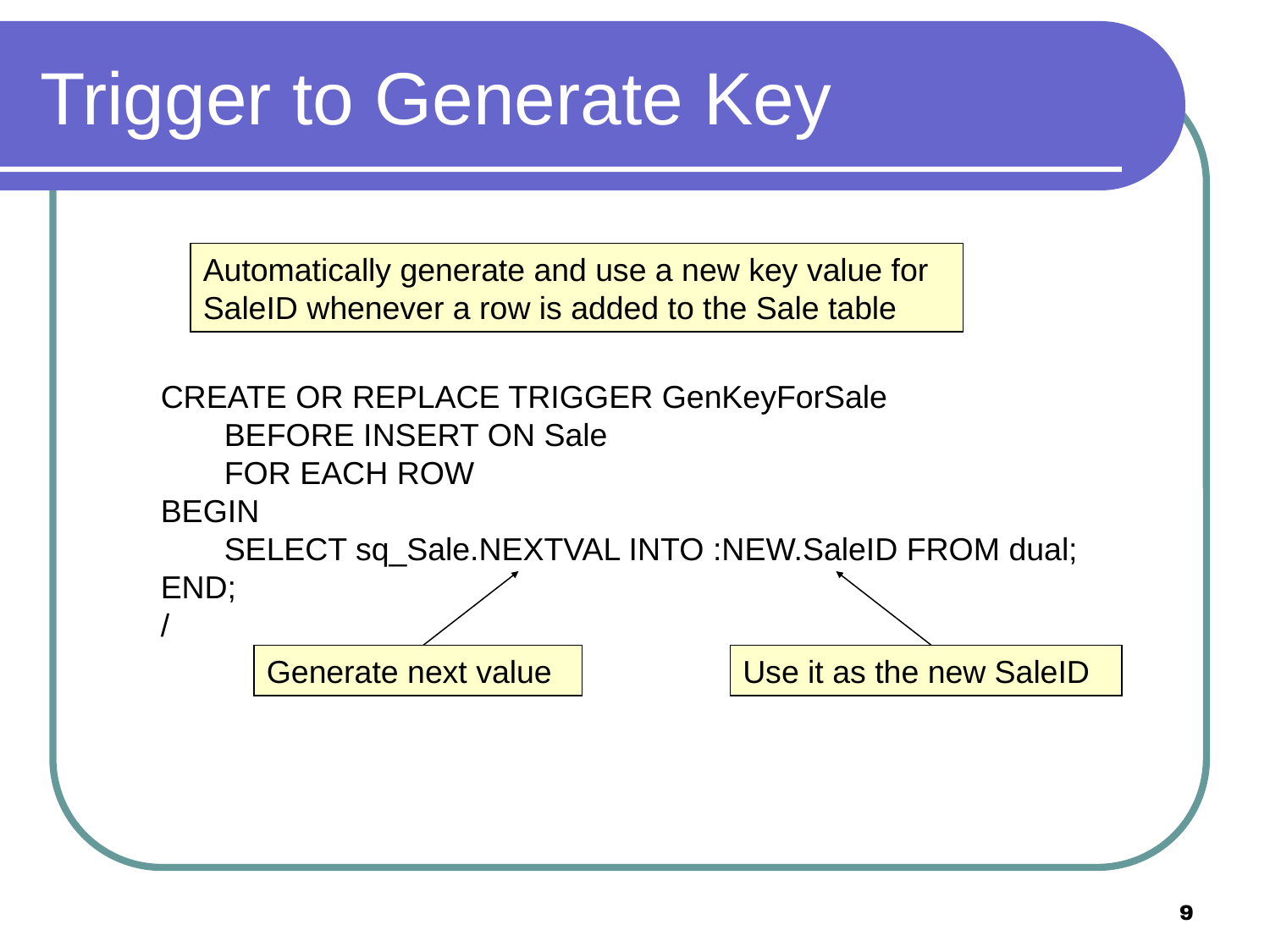

# Trigger to Generate Key
Automatically generate and use a new key value for SaleID whenever a row is added to the Sale table
CREATE OR REPLACE TRIGGER GenKeyForSale
	BEFORE INSERT ON Sale
	FOR EACH ROW
BEGIN
	SELECT sq_Sale.NEXTVAL INTO :NEW.SaleID FROM dual;
END;
/

Generate next value
Use it as the new SaleID
9